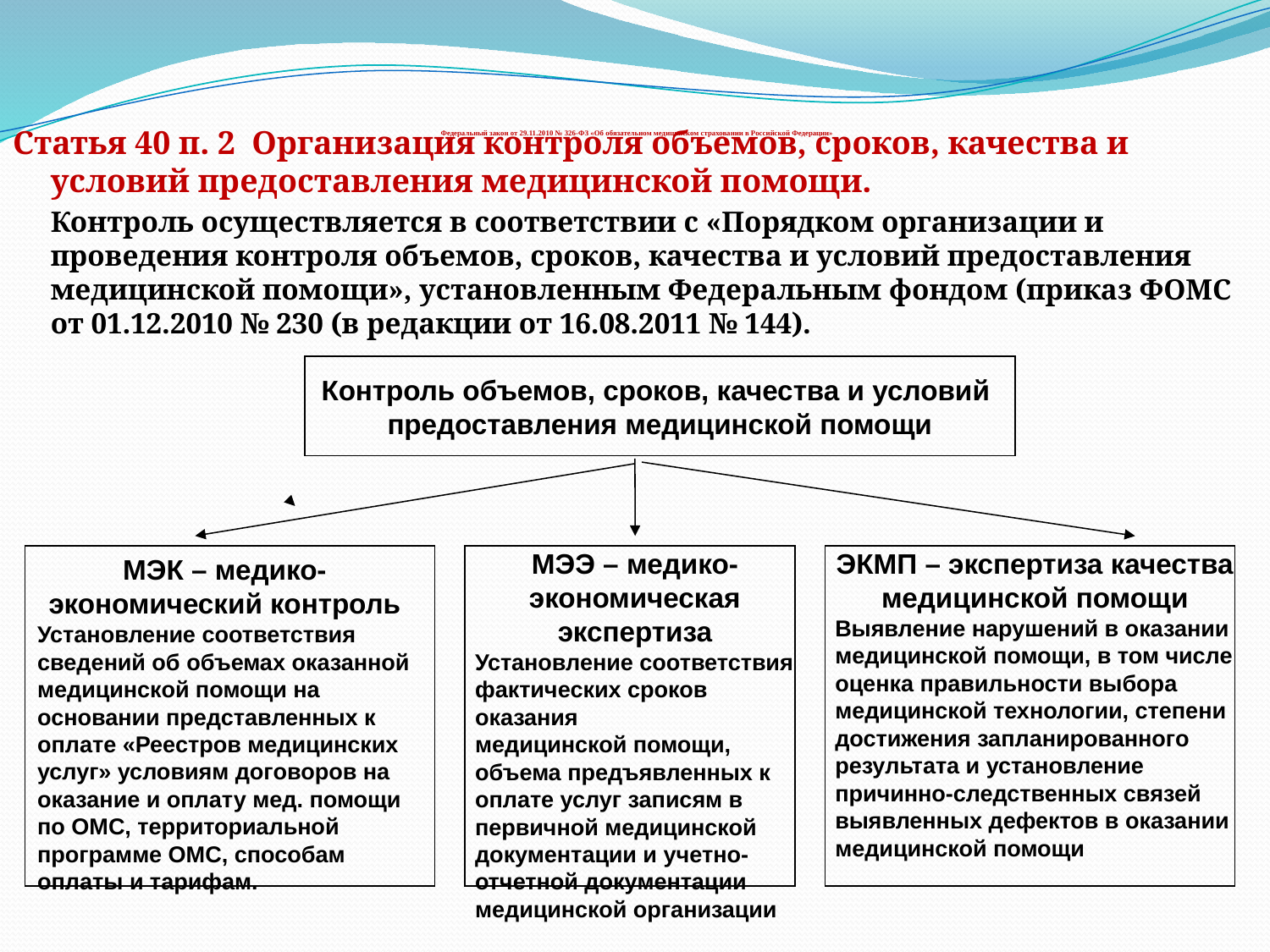

# Федеральный закон от 29.11.2010 № 326-ФЗ «Об обязательном медицинском страховании в Российской Федерации»
Статья 40 п. 2  Организация контроля объемов, сроков, качества и условий предоставления медицинской помощи.
	Контроль осуществляется в соответствии с «Порядком организации и проведения контроля объемов, сроков, качества и условий предоставления медицинской помощи», установленным Федеральным фондом (приказ ФОМС от 01.12.2010 № 230 (в редакции от 16.08.2011 № 144).
Контроль объемов, сроков, качества и условий
предоставления медицинской помощи

МЭК – медико-экономический контроль
Установление соответствия сведений об объемах оказанной медицинской помощи на основании представленных к оплате «Реестров медицинских услуг» условиям договоров на оказание и оплату мед. помощи по ОМС, территориальной программе ОМС, способам оплаты и тарифам.
МЭЭ – медико-экономическая экспертиза
Установление соответствия фактических сроков оказания
медицинской помощи, объема предъявленных к оплате услуг записям в первичной медицинской документации и учетно-отчетной документации медицинской организации

ЭКМП – экспертиза качества медицинской помощи
Выявление нарушений в оказании медицинской помощи, в том числе оценка правильности выбора медицинской технологии, степени достижения запланированного результата и установление причинно-следственных связей выявленных дефектов в оказании медицинской помощи